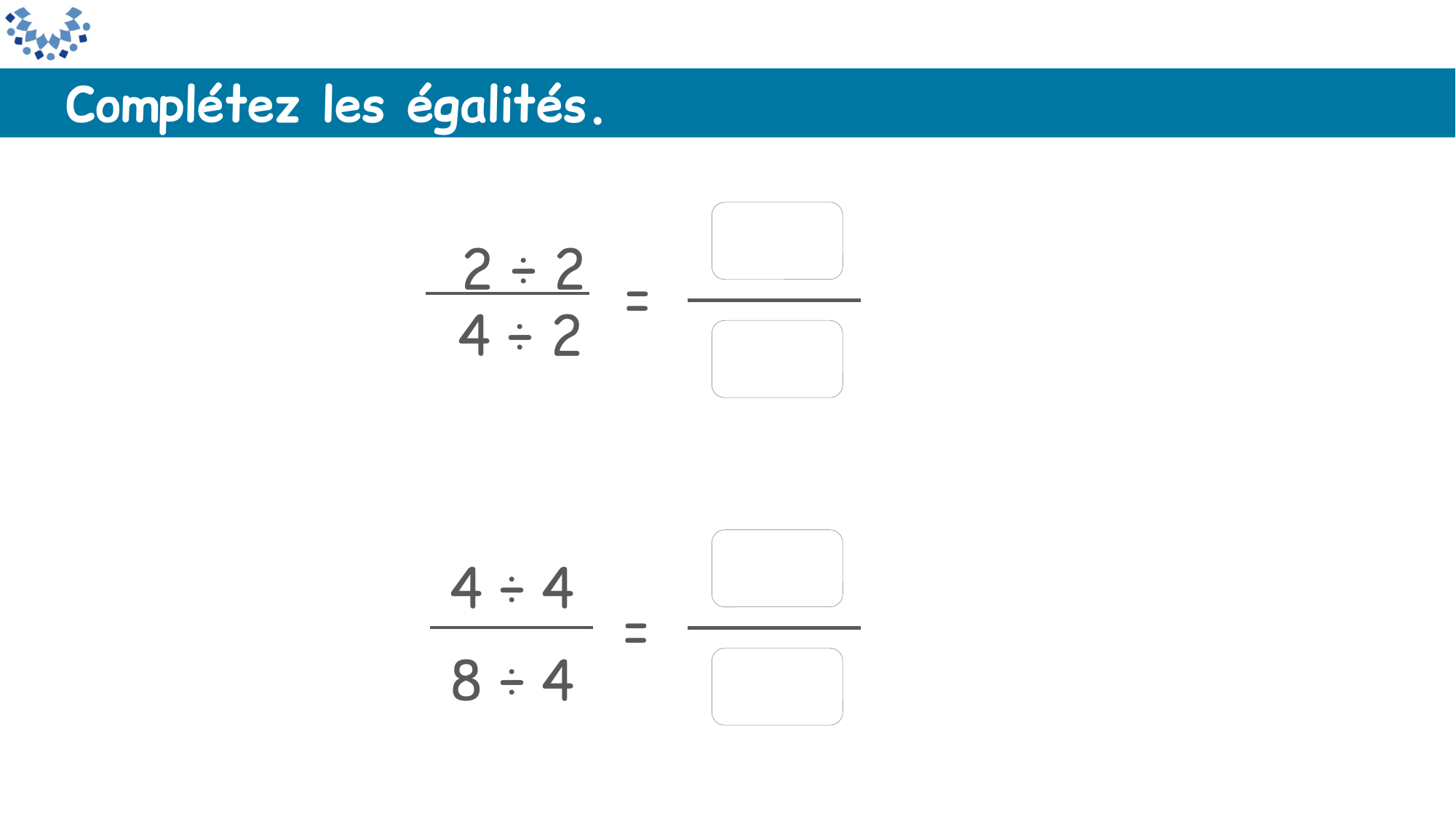

Complétez les égalités.
1
2 ÷ 2
4 ÷ 2
=
2
1
4 ÷ 4
=
8 ÷ 4
2